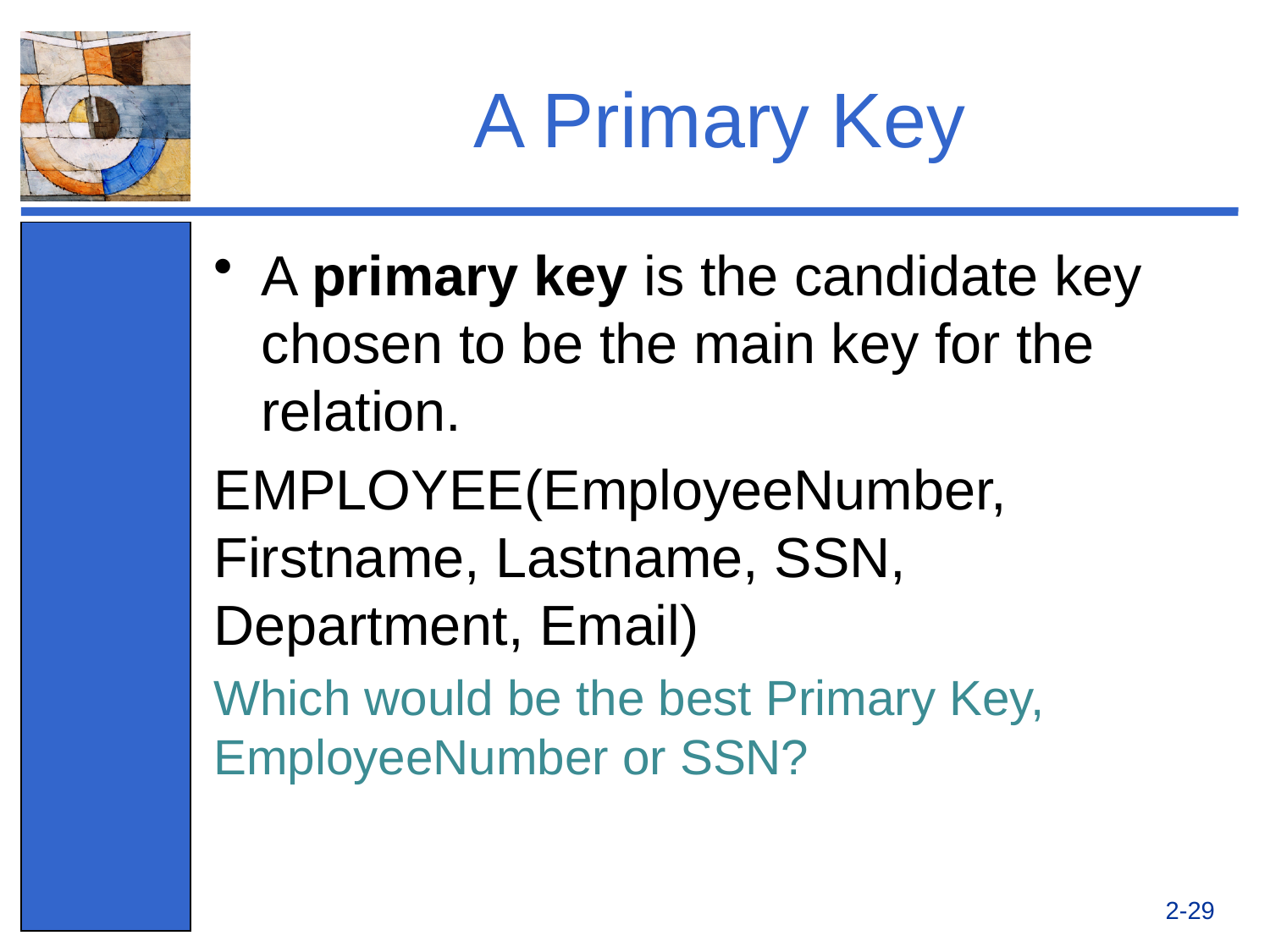

# A Primary Key
A primary key is the candidate key chosen to be the main key for the relation.
EMPLOYEE(EmployeeNumber, Firstname, Lastname, SSN, Department, Email)
Which would be the best Primary Key, EmployeeNumber or SSN?
2-29